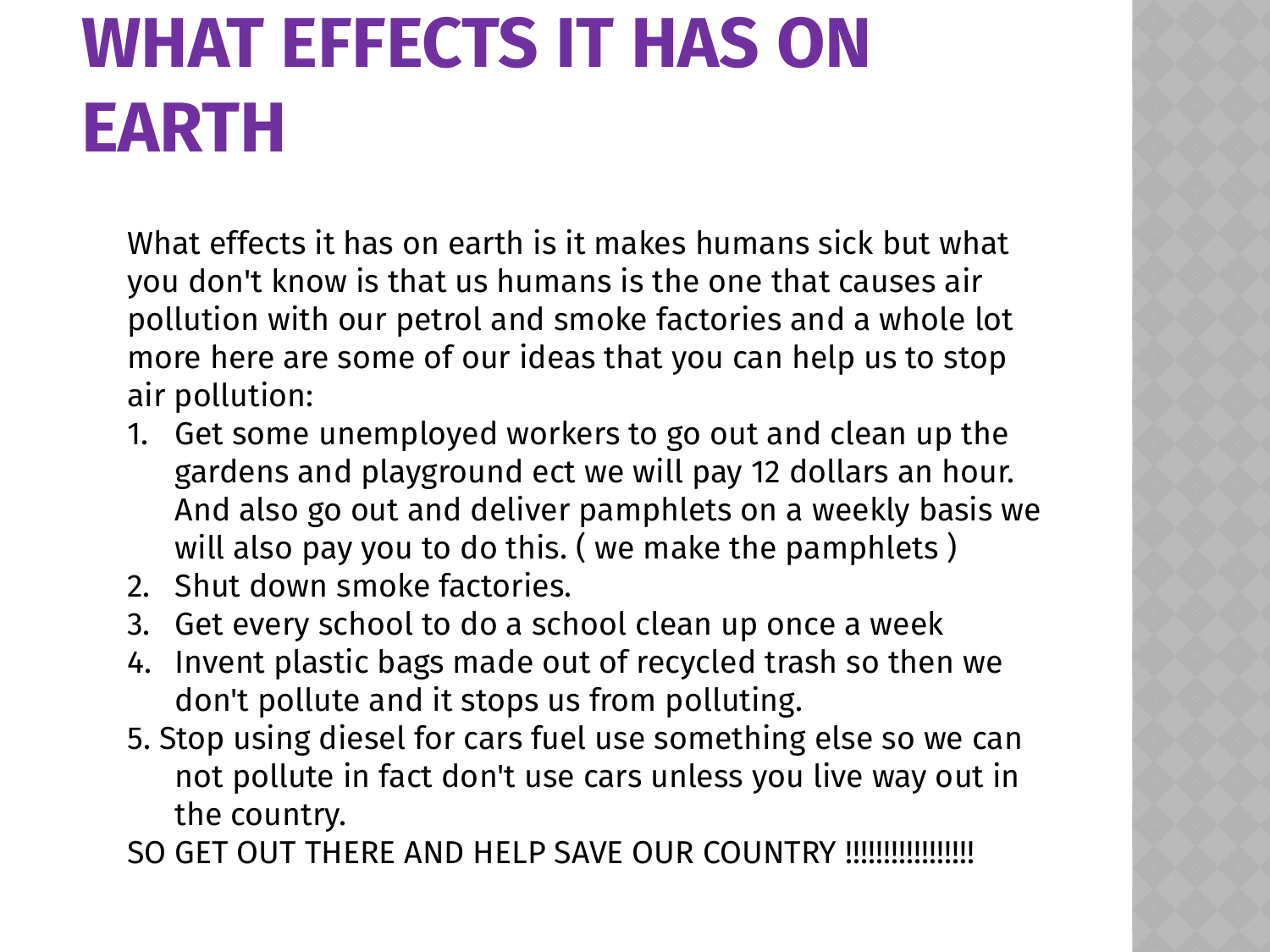

# What effects it has on earth
What effects it has on earth is it makes humans sick but what you don't know is that us humans is the one that causes air pollution with our petrol and smoke factories and a whole lot more here are some of our ideas that you can help us to stop air pollution:
Get some unemployed workers to go out and clean up the gardens and playground ect we will pay 12 dollars an hour. And also go out and deliver pamphlets on a weekly basis we will also pay you to do this. ( we make the pamphlets )
Shut down smoke factories.
Get every school to do a school clean up once a week
Invent plastic bags made out of recycled trash so then we don't pollute and it stops us from polluting.
5. Stop using diesel for cars fuel use something else so we can not pollute in fact don't use cars unless you live way out in the country.
SO GET OUT THERE AND HELP SAVE OUR COUNTRY !!!!!!!!!!!!!!!!!